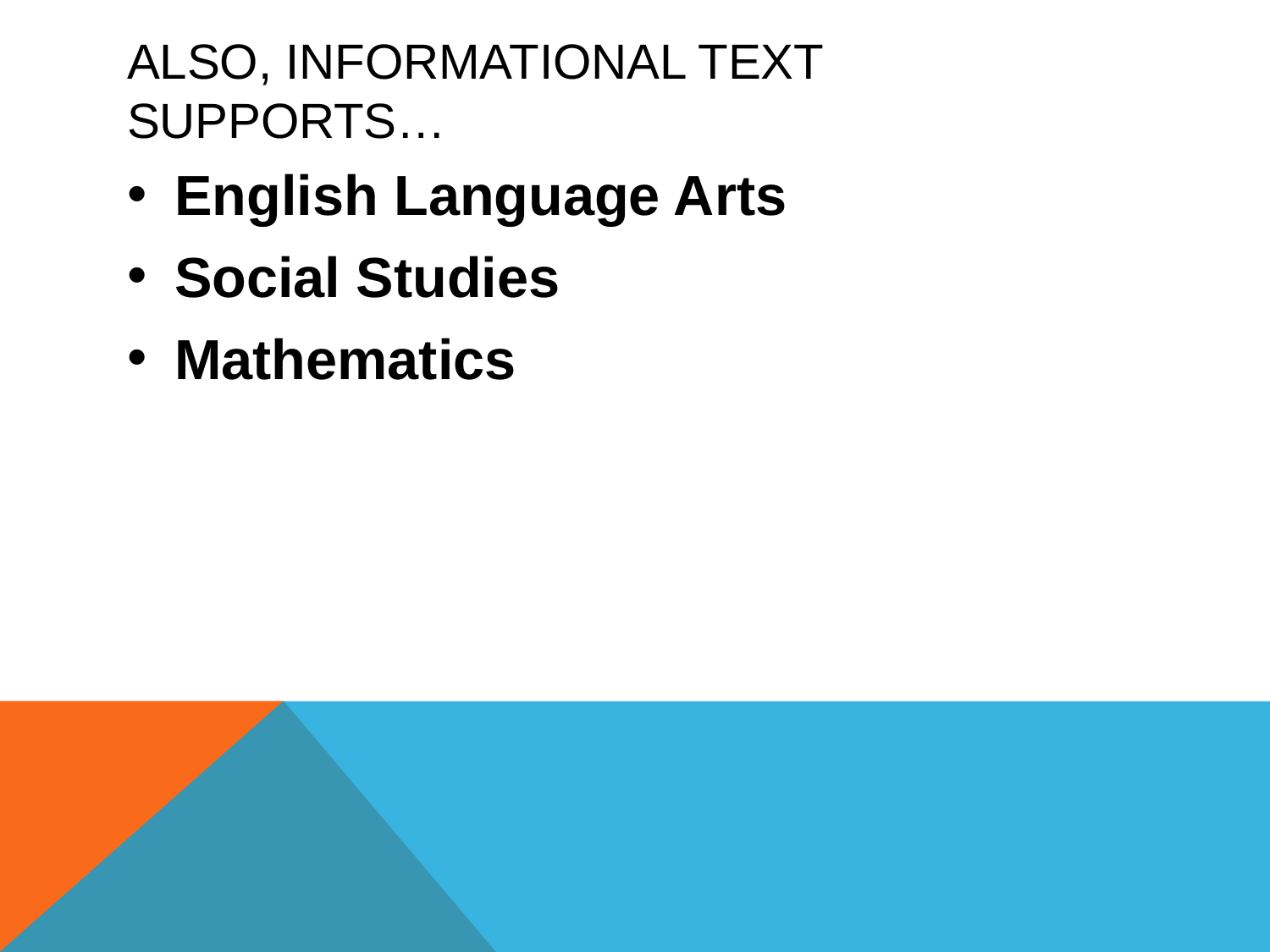

# Also, Informational text supports…
English Language Arts
Social Studies
Mathematics